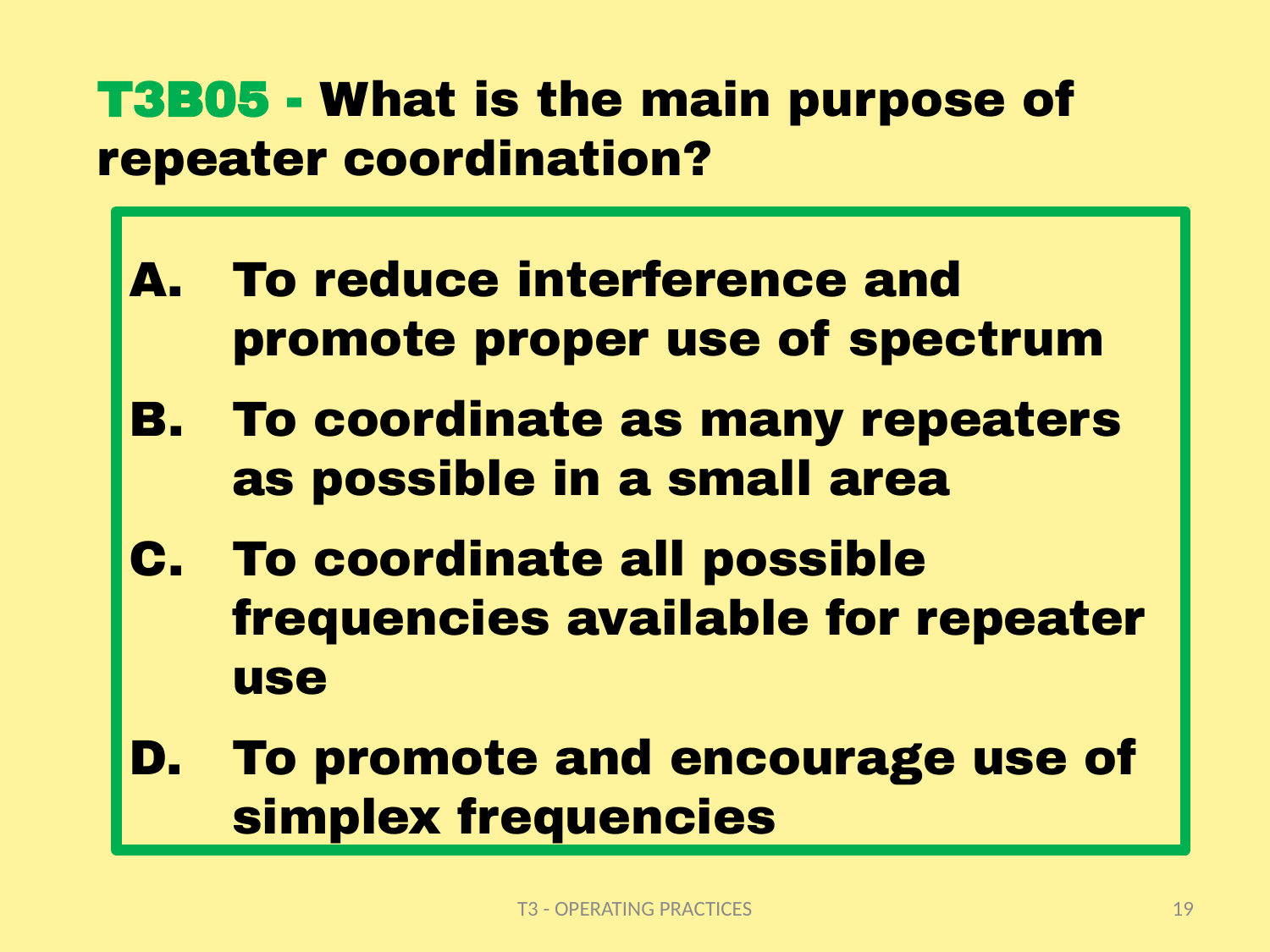

# T3B05 - What is the main purpose of repeater coordination?

To reduce interference and promote proper use of spectrum

To coordinate as many repeaters as possible in a small area

To coordinate all possible frequencies available for repeater use

To promote and encourage use of simplex frequencies
T3 - OPERATING PRACTICES
19